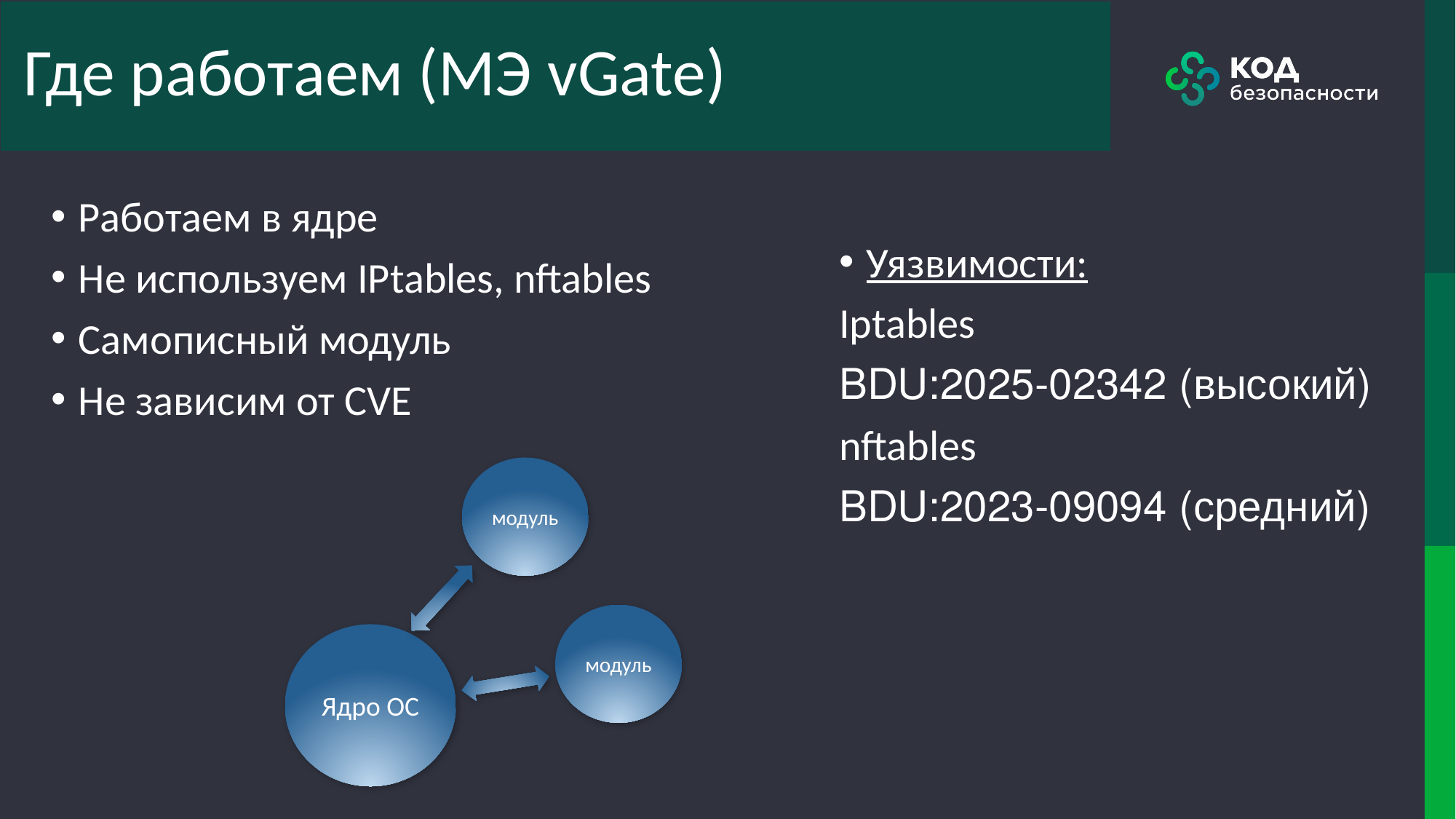

# Где работаем (МЭ vGate)
Работаем в ядре
Не используем IPtables, nftables
Самописный модуль
Не зависим от CVE
Уязвимости:
Iptables
BDU:2025-02342 (высокий)
nftables
BDU:2023-09094 (средний)

модуль

модуль
Ядро ОС